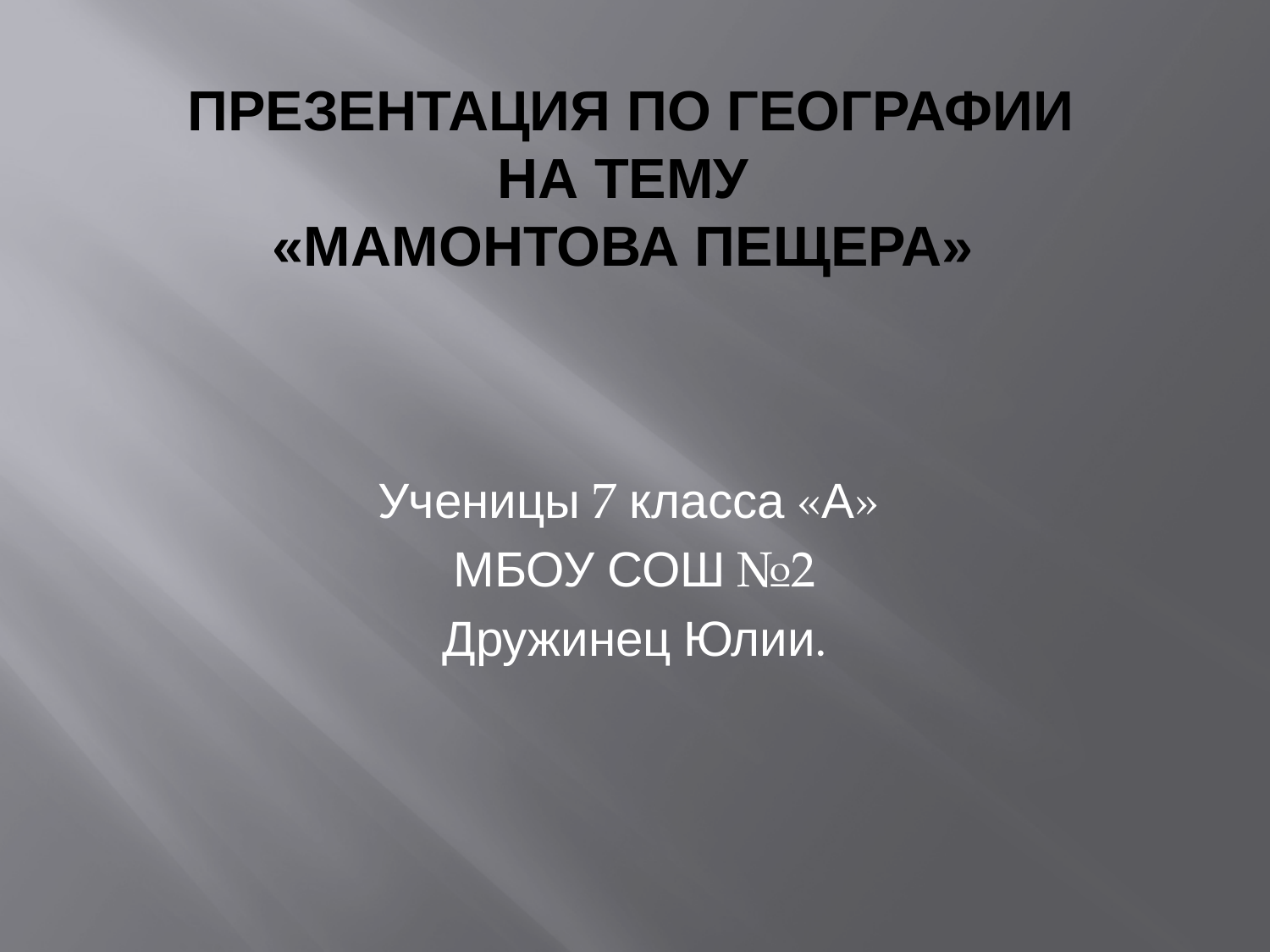

# презентация по географии на тему «Мамонтова пещера»
Ученицы 7 класса «А»
МБОУ СОШ №2
Дружинец Юлии.